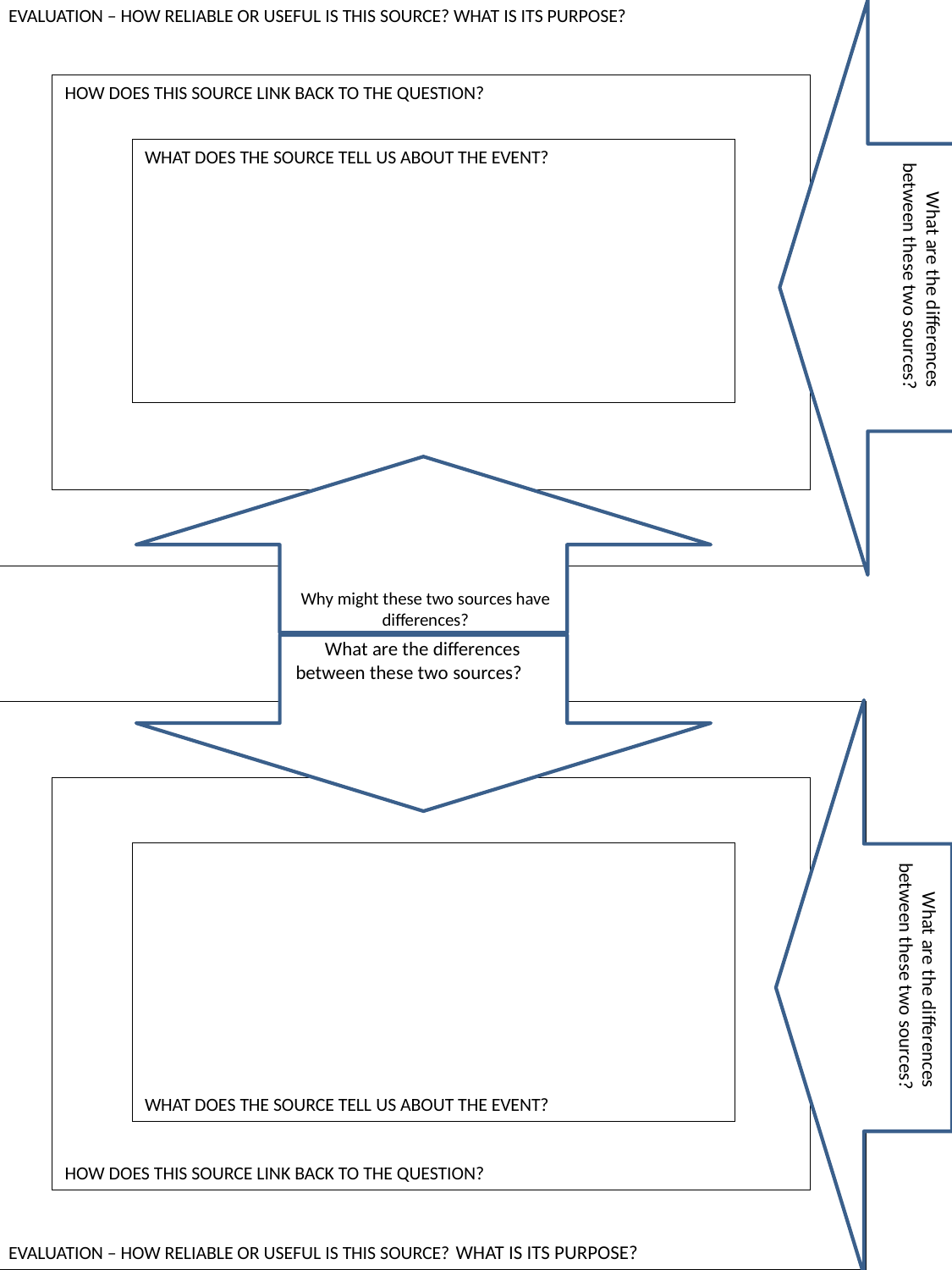

EVALUATION – HOW RELIABLE OR USEFUL IS THIS SOURCE? WHAT IS ITS PURPOSE?

HOW DOES THIS SOURCE LINK BACK TO THE QUESTION?

WHAT DOES THE SOURCE TELL US ABOUT THE EVENT?

What are the differences between these two sources?

Why might these two sources have differences?

What are the differences between these two sources?

EVALUATION – HOW RELIABLE OR USEFUL IS THIS SOURCE?  WHAT IS ITS PURPOSE?

HOW DOES THIS SOURCE LINK BACK TO THE QUESTION?

WHAT DOES THE SOURCE TELL US ABOUT THE EVENT?
What are the differences between these two sources?